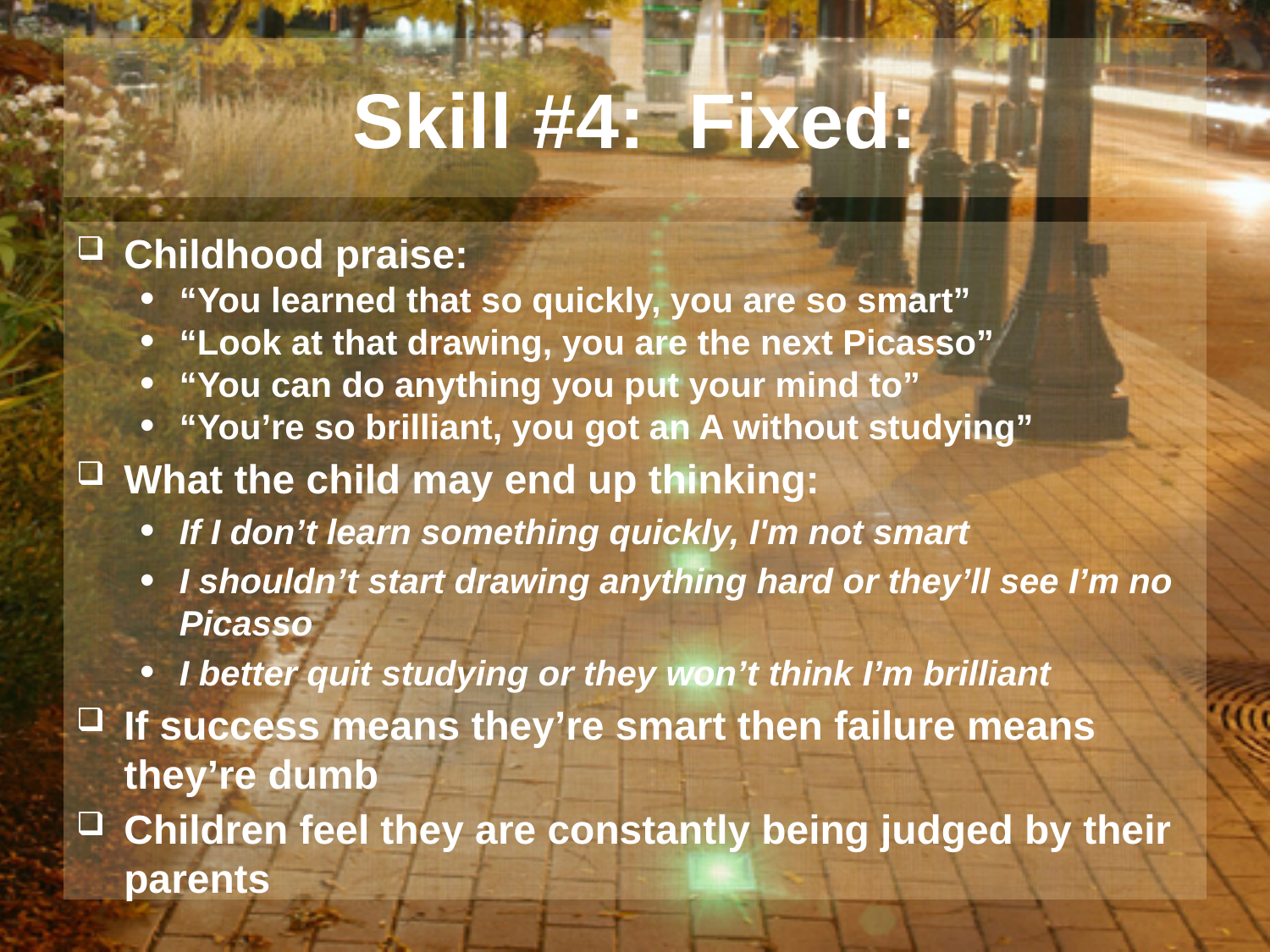

# Skill #4:  Fixed:
Childhood praise:
“You learned that so quickly, you are so smart”
“Look at that drawing, you are the next Picasso”
“You can do anything you put your mind to”
“You’re so brilliant, you got an A without studying”
What the child may end up thinking:
If I don’t learn something quickly, I'm not smart
I shouldn’t start drawing anything hard or they’ll see I’m no Picasso
I better quit studying or they won’t think I’m brilliant
If success means they’re smart then failure means
they’re dumb
Children feel they are constantly being judged by their parents